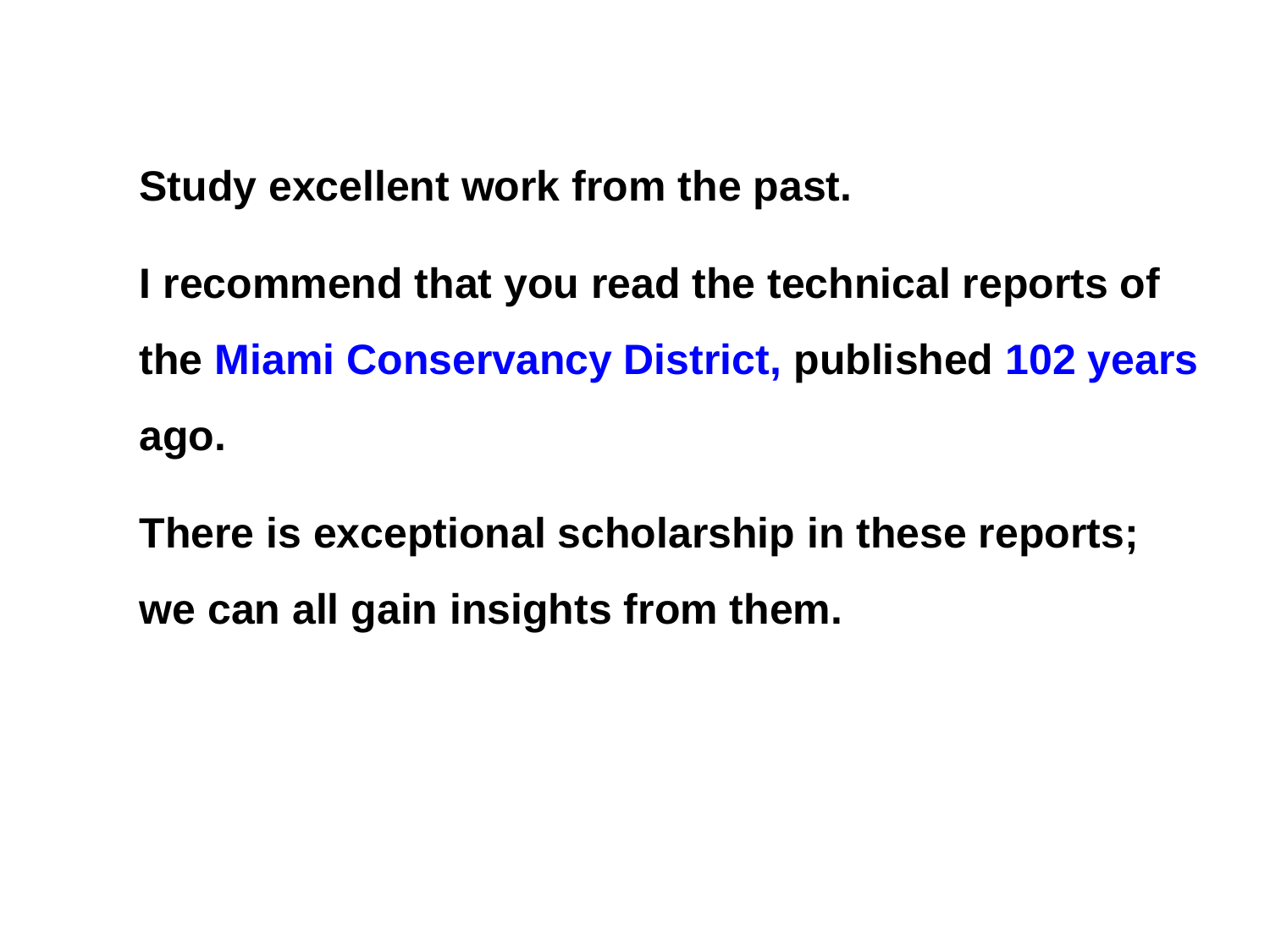

Study excellent work from the past.
I recommend that you read the technical reports of the Miami Conservancy District, published 102 years ago.
There is exceptional scholarship in these reports;  we can all gain insights from them.